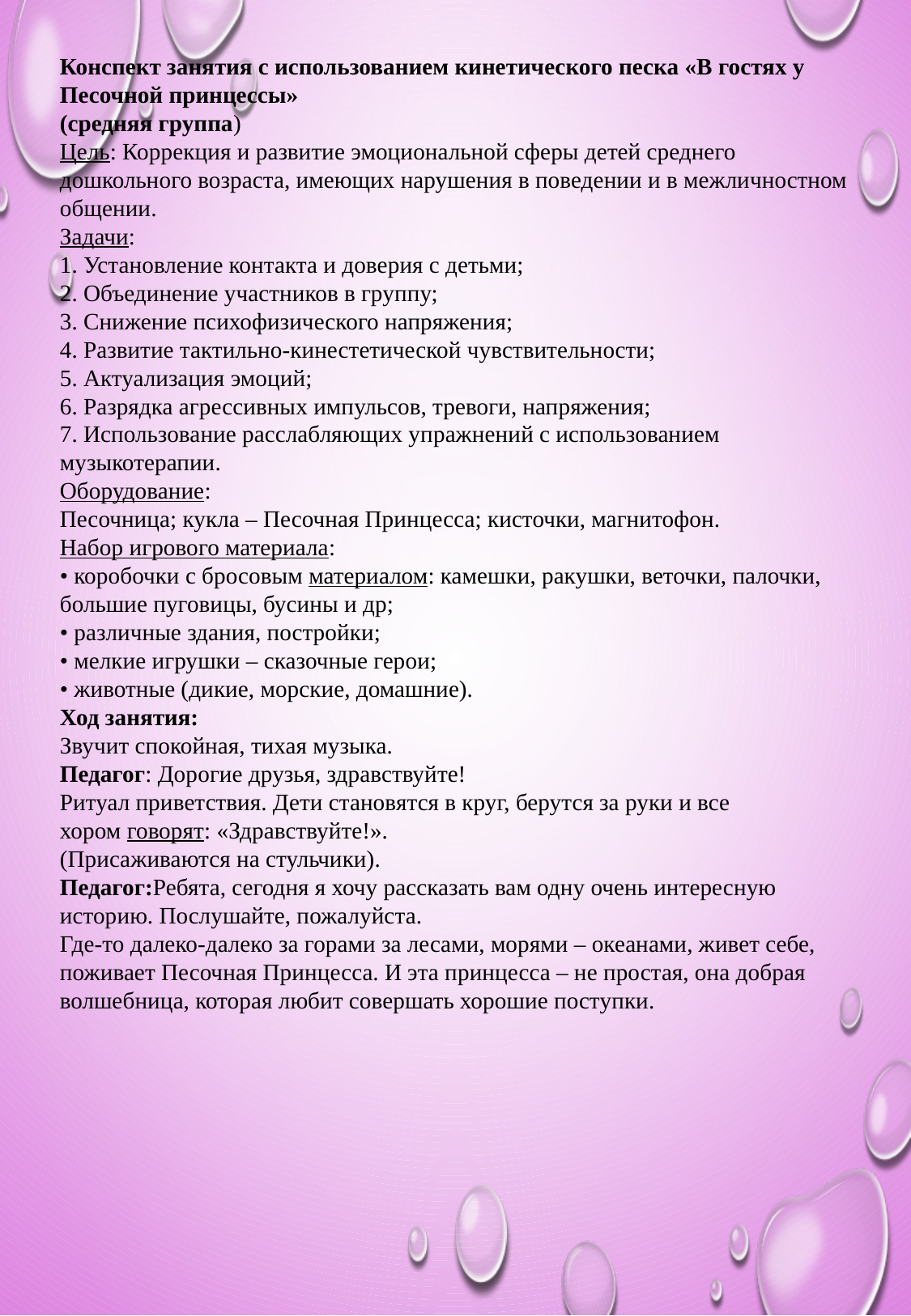

Конспект занятия с использованием кинетического песка «В гостях у Песочной принцессы»                                                                                         (средняя группа)
Цель: Коррекция и развитие эмоциональной сферы детей среднего дошкольного возраста, имеющих нарушения в поведении и в межличностном общении.
Задачи:
1. Установление контакта и доверия с детьми;
2. Объединение участников в группу;
3. Снижение психофизического напряжения;
4. Развитие тактильно-кинестетической чувствительности;
5. Актуализация эмоций;
6. Разрядка агрессивных импульсов, тревоги, напряжения;
7. Использование расслабляющих упражнений с использованием музыкотерапии.
Оборудование:
Песочница; кукла – Песочная Принцесса; кисточки, магнитофон.
Набор игрового материала:
• коробочки с бросовым материалом: камешки, ракушки, веточки, палочки, большие пуговицы, бусины и др;
• различные здания, постройки;
• мелкие игрушки – сказочные герои;
• животные (дикие, морские, домашние).
Ход занятия:
Звучит спокойная, тихая музыка.
Педагог: Дорогие друзья, здравствуйте!
Ритуал приветствия. Дети становятся в круг, берутся за руки и все хором говорят: «Здравствуйте!».
(Присаживаются на стульчики).
Педагог:Ребята, сегодня я хочу рассказать вам одну очень интересную историю. Послушайте, пожалуйста.
Где-то далеко-далеко за горами за лесами, морями – океанами, живет себе, поживает Песочная Принцесса. И эта принцесса – не простая, она добрая волшебница, которая любит совершать хорошие поступки.